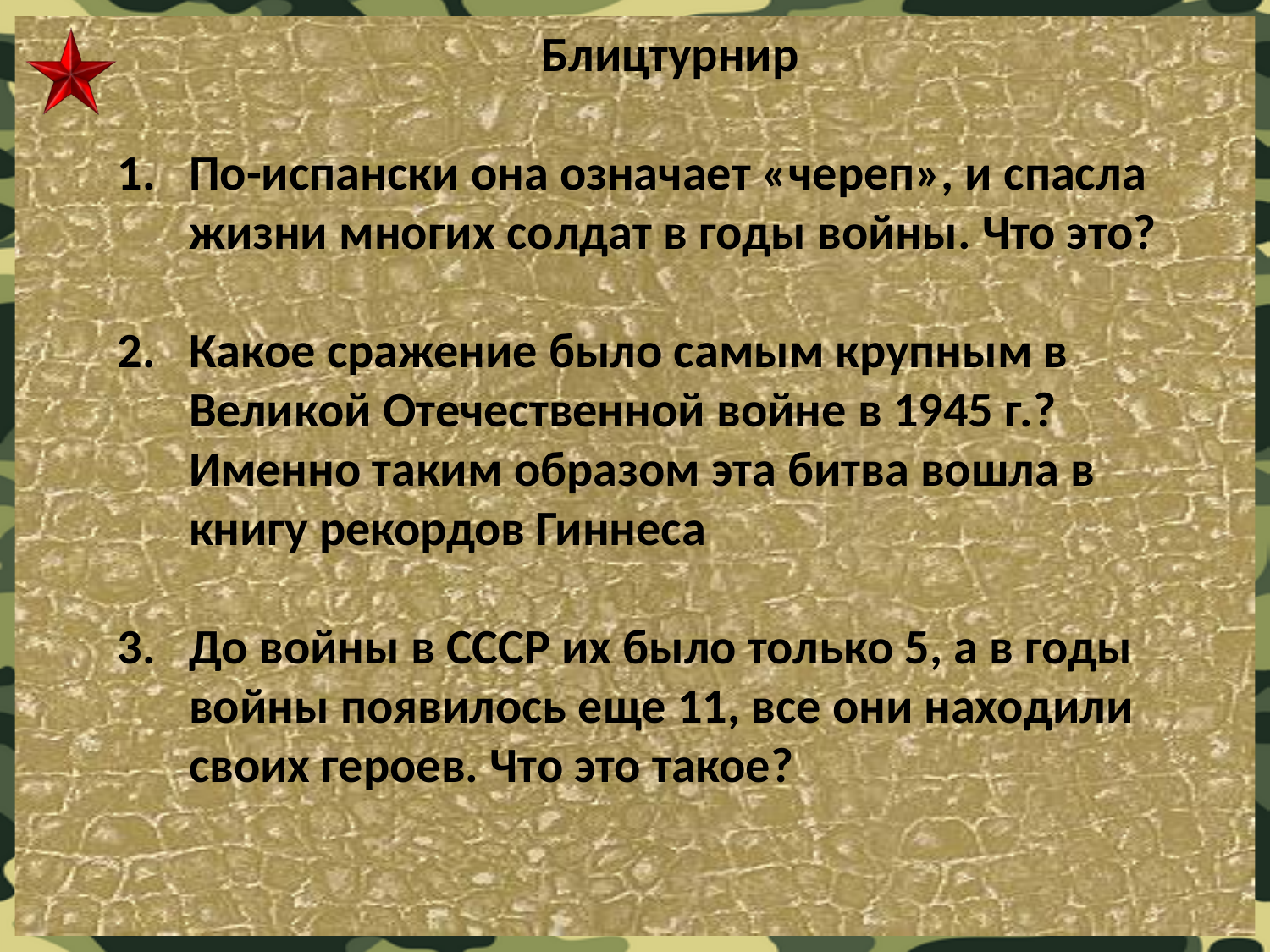

Блицтурнир

По-испански она означает «череп», и спасла жизни многих солдат в годы войны. Что это?
Какое сражение было самым крупным в Великой Отечественной войне в 1945 г.? Именно таким образом эта битва вошла в книгу рекордов Гиннеса

До войны в СССР их было только 5, а в годы войны появилось еще 11, все они находили своих героев. Что это такое?